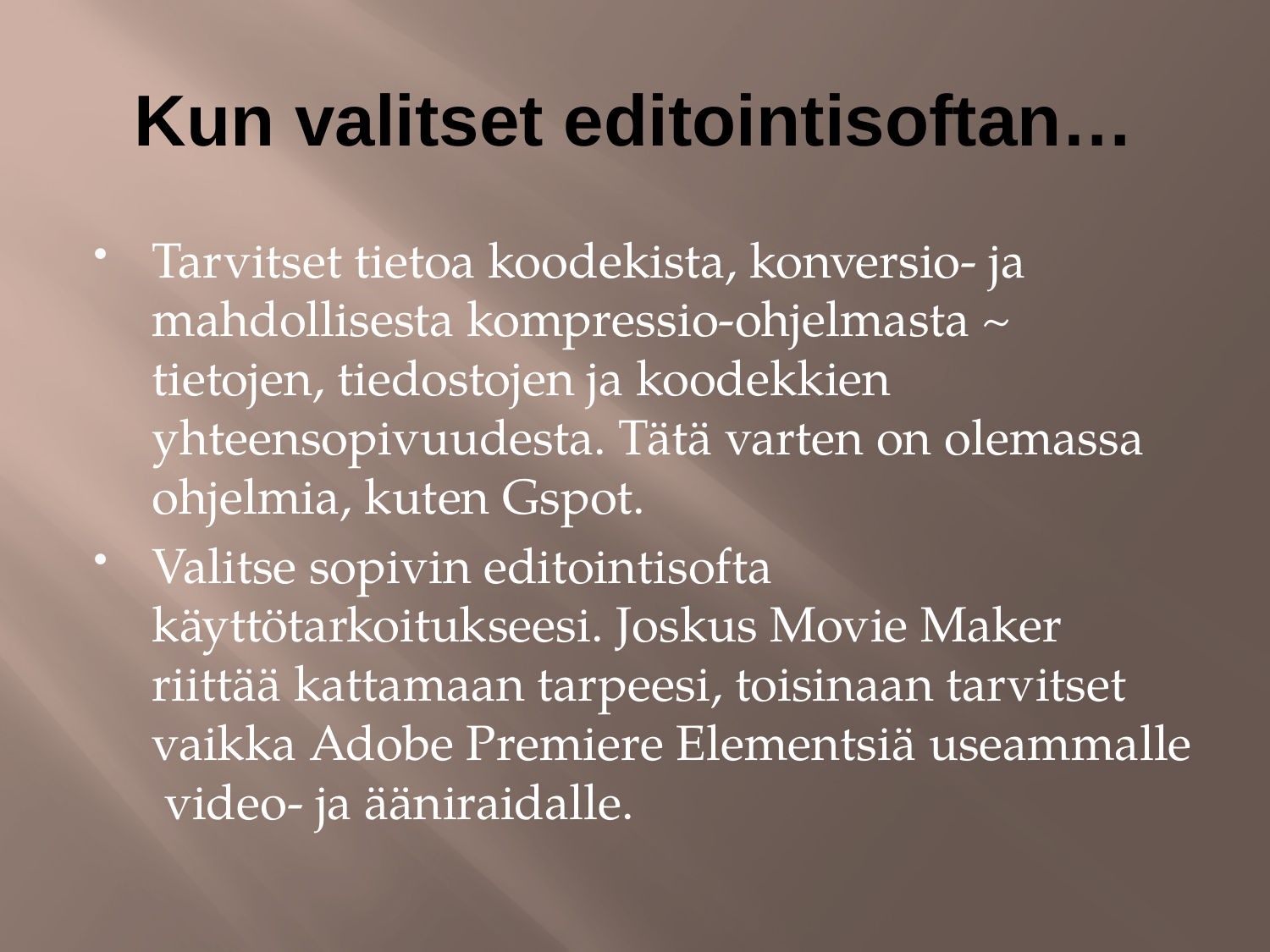

# Kun valitset editointisoftan…
Tarvitset tietoa koodekista, konversio- ja mahdollisesta kompressio-ohjelmasta ~ tietojen, tiedostojen ja koodekkien yhteensopivuudesta. Tätä varten on olemassa ohjelmia, kuten Gspot.
Valitse sopivin editointisofta käyttötarkoitukseesi. Joskus Movie Maker riittää kattamaan tarpeesi, toisinaan tarvitset vaikka Adobe Premiere Elementsiä useammalle  video- ja ääniraidalle.